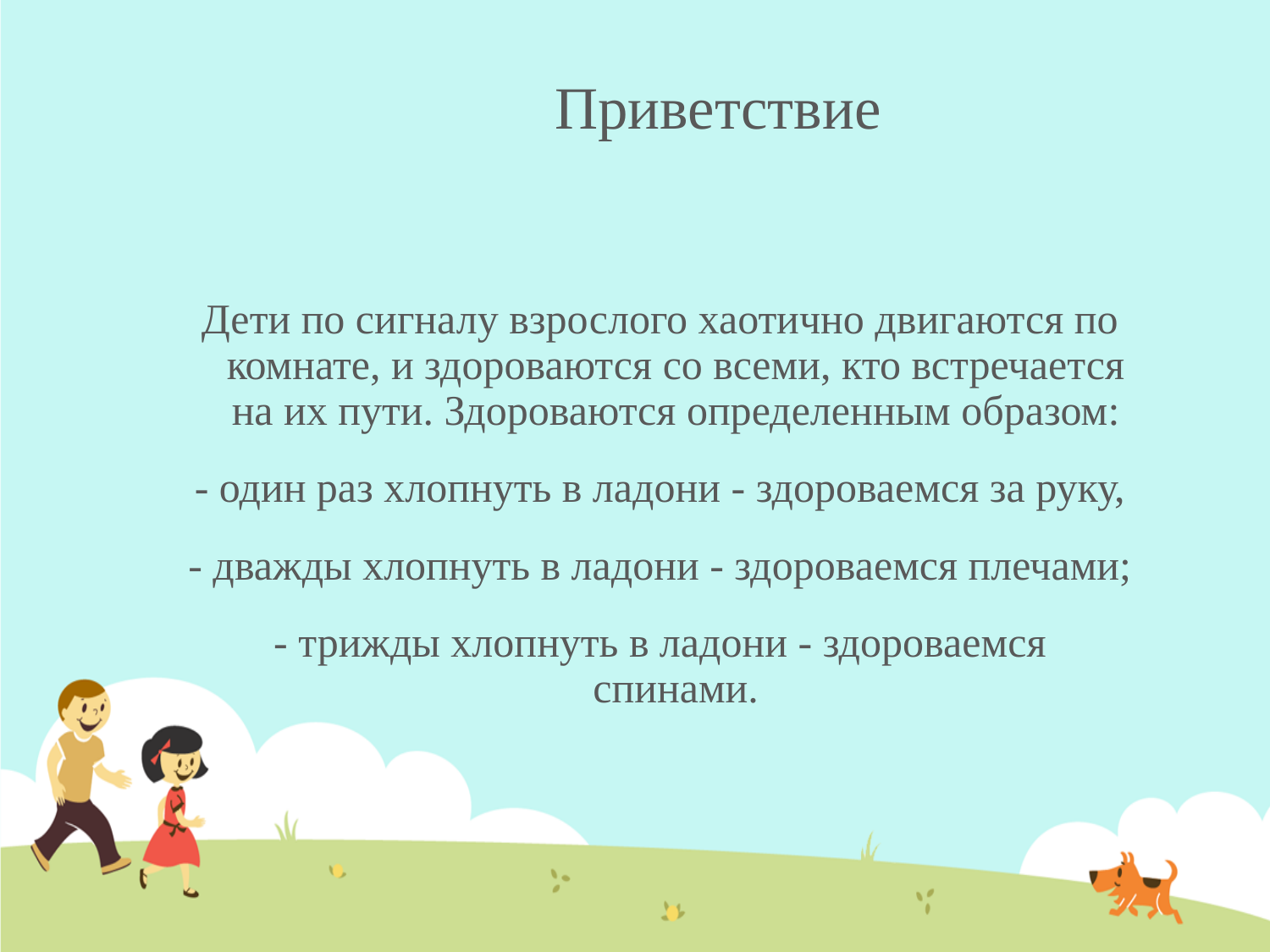

# Приветствие

Дети по сигналу взрослого хаотично двигаются по комнате, и здороваются со всеми, кто встречается на их пути. Здороваются определенным образом:
- один раз хлопнуть в ладони - здороваемся за руку,
- дважды хлопнуть в ладони - здороваемся плечами;
- трижды хлопнуть в ладони - здороваемся спинами.